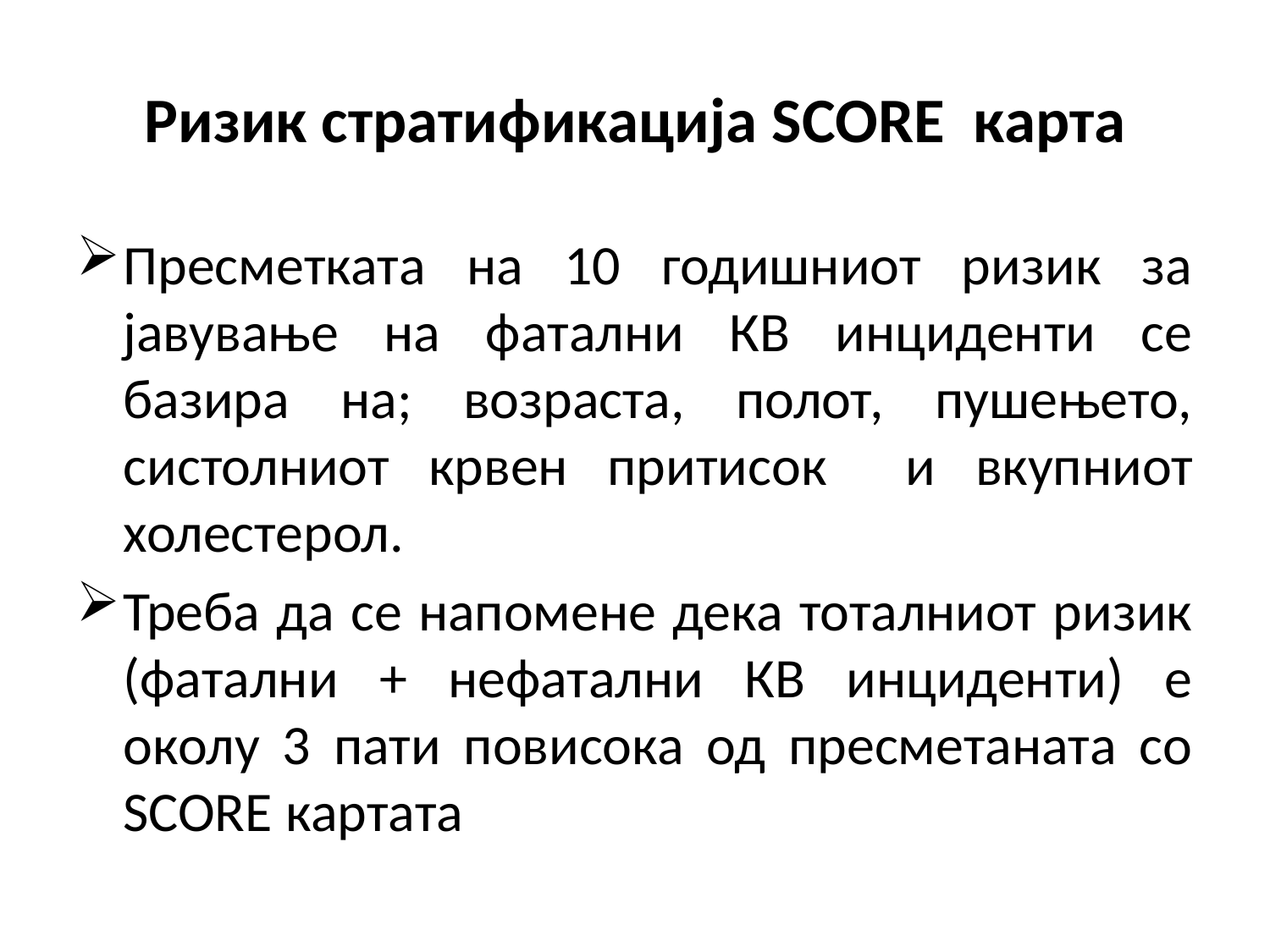

# Ризик стратификација SCORE  карта
Пресметката на 10 годишниот ризик за јавување на фатални КВ инциденти се базира на; возраста, полот, пушењето, систолниот крвен притисок  и вкупниот холестерол.
Треба да се напомене дека тоталниот ризик (фатални + нефатални КВ инциденти) е околу 3 пати повисока од пресметаната со SCORE картата